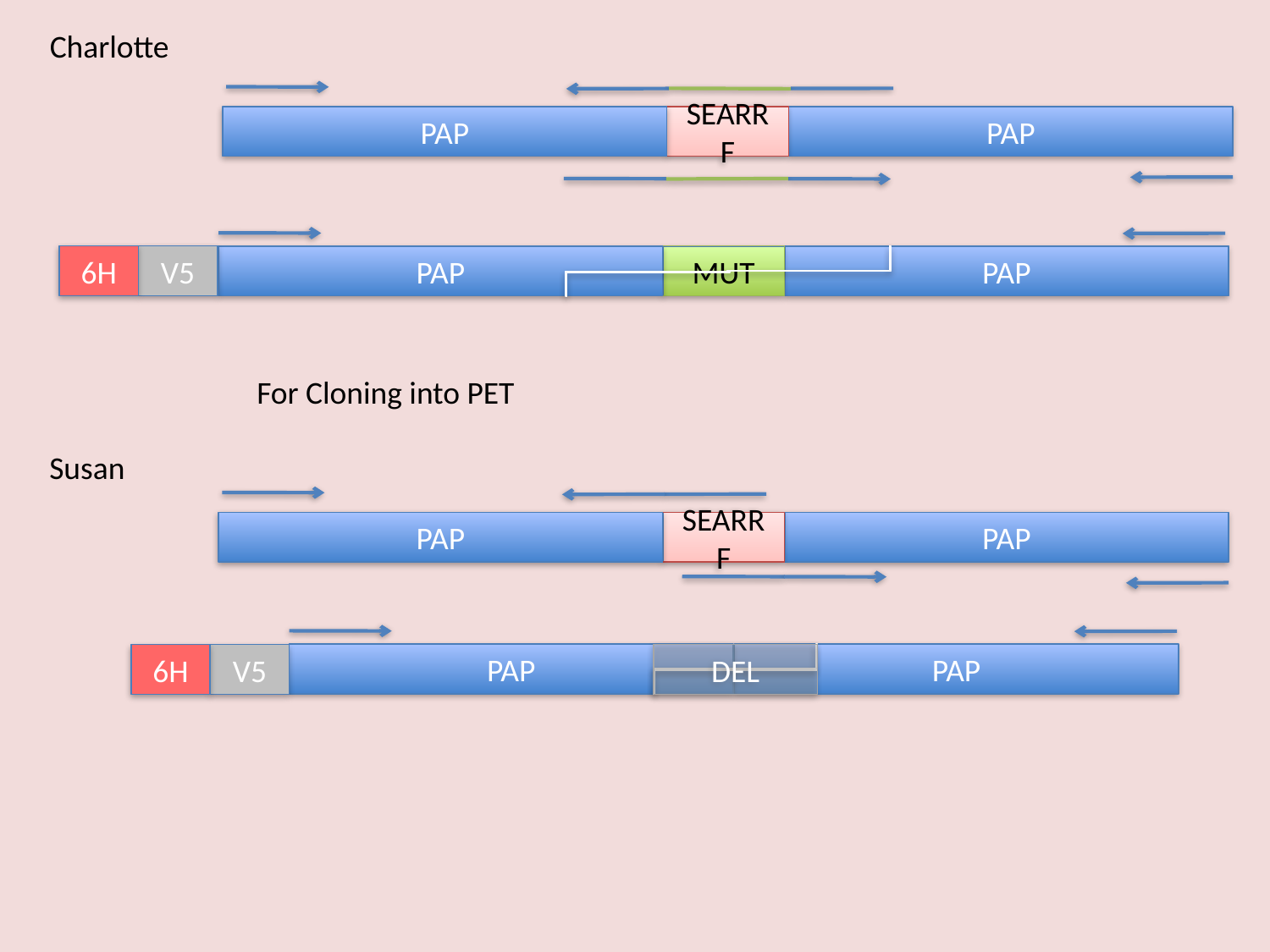

Charlotte
PAP
SEARRF
PAP
6H
V5

PAP
MUT
PAP

For Cloning into PET
Susan
PAP
SEARRF
PAP

PAP
PAP
6H
V5
DEL